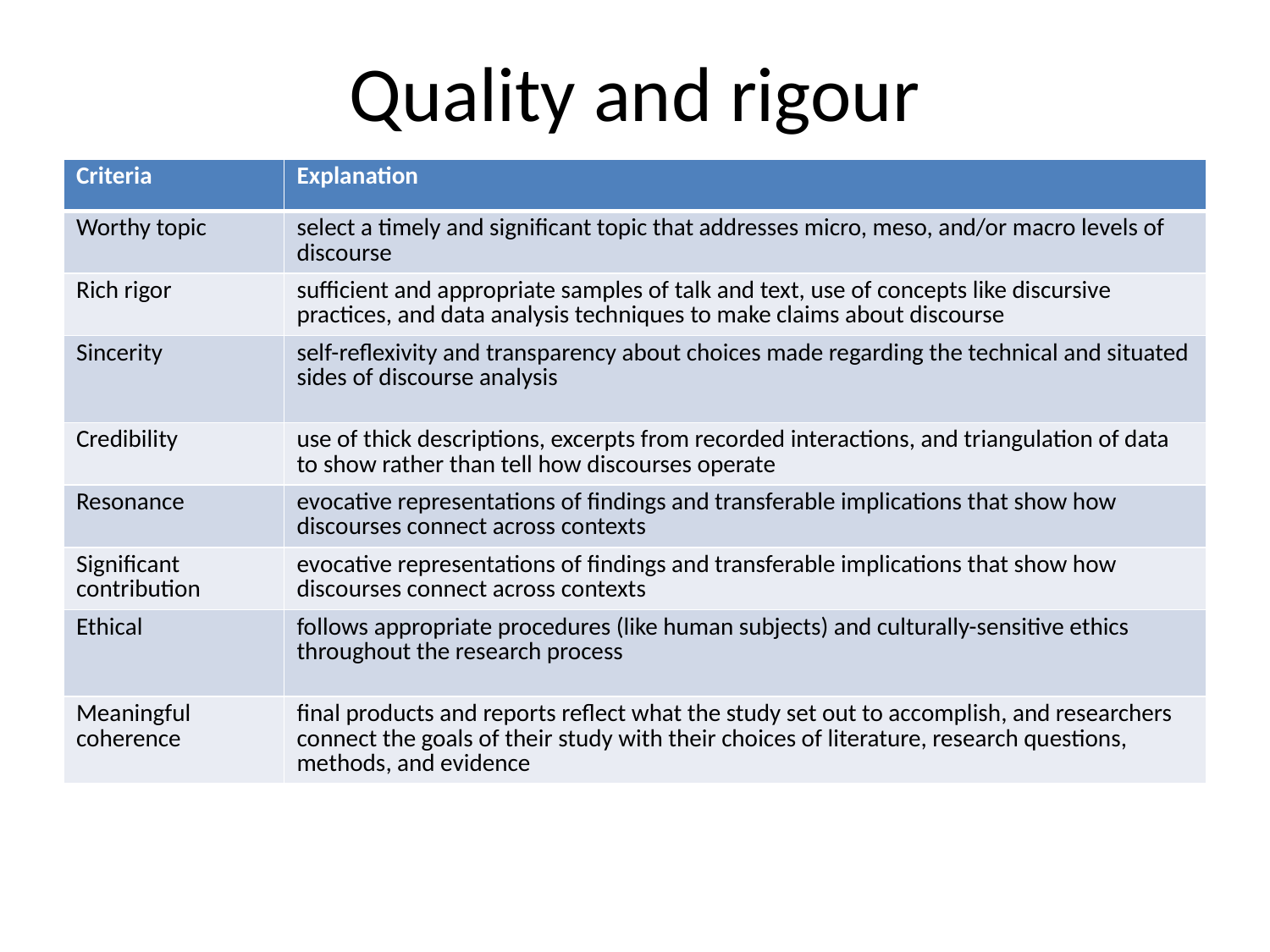

Quality and rigour
| Criteria | Explanation |
| --- | --- |
| Worthy topic | select a timely and significant topic that addresses micro, meso, and/or macro levels of discourse |
| Rich rigor | sufficient and appropriate samples of talk and text, use of concepts like discursive practices, and data analysis techniques to make claims about discourse |
| Sincerity | self-reflexivity and transparency about choices made regarding the technical and situated sides of discourse analysis |
| Credibility | use of thick descriptions, excerpts from recorded interactions, and triangulation of data to show rather than tell how discourses operate |
| Resonance | evocative representations of findings and transferable implications that show how discourses connect across contexts |
| Significant contribution | evocative representations of findings and transferable implications that show how discourses connect across contexts |
| Ethical | follows appropriate procedures (like human subjects) and culturally-sensitive ethics throughout the research process |
| Meaningful coherence | final products and reports reflect what the study set out to accomplish, and researchers connect the goals of their study with their choices of literature, research questions, methods, and evidence |